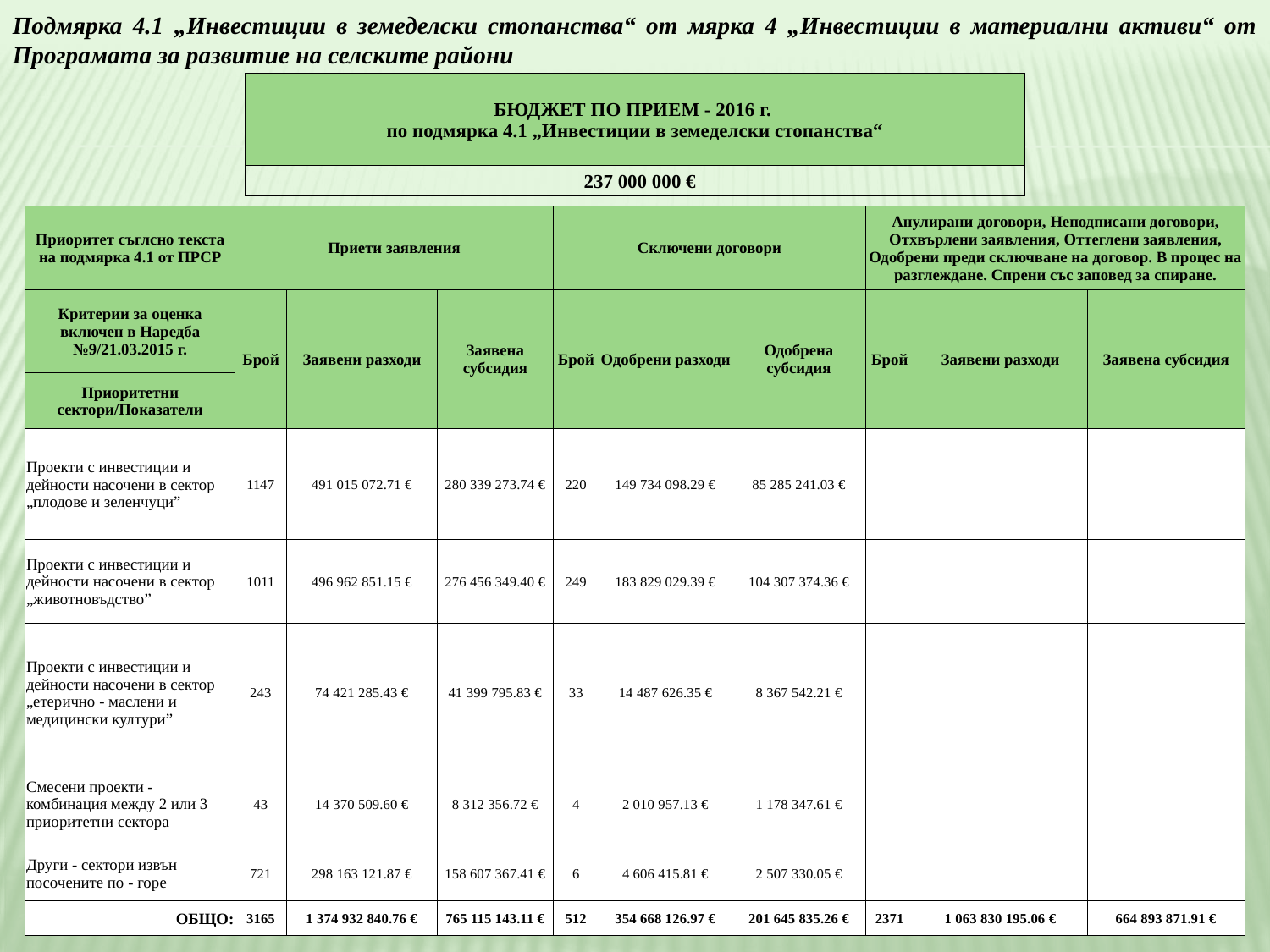

Подмярка 4.1 „Инвестиции в земеделски стопанства“ от мярка 4 „Инвестиции в материални активи“ от Програмата за развитие на селските райони
| БЮДЖЕТ ПО ПРИЕМ - 2016 г. по подмярка 4.1 „Инвестиции в земеделски стопанства“ |
| --- |
| 237 000 000 € |
| Приоритет съглсно текста на подмярка 4.1 от ПРСР | Приети заявления |  |  | Сключени договори |  |  | Анулирани договори, Неподписани договори, Отхвърлени заявления, Оттеглени заявления, Одобрени преди сключване на договор. В процес на разглеждане. Спрени със заповед за спиране. |  |  |
| --- | --- | --- | --- | --- | --- | --- | --- | --- | --- |
| Критерии за оценка включен в Наредба №9/21.03.2015 г. | Брой | Заявени разходи | Заявена субсидия | Брой | Одобрени разходи | Одобрена субсидия | Брой | Заявени разходи | Заявена субсидия |
| Приоритетни сектори/Показатели |  |  |  |  |  |  |  |  |  |
| Проекти с инвестиции и дейности насочени в сектор „плодове и зеленчуци” | 1147 | 491 015 072.71 € | 280 339 273.74 € | 220 | 149 734 098.29 € | 85 285 241.03 € |  |  |  |
| Проекти с инвестиции и дейности насочени в сектор „животновъдство” | 1011 | 496 962 851.15 € | 276 456 349.40 € | 249 | 183 829 029.39 € | 104 307 374.36 € |  |  |  |
| Проекти с инвестиции и дейности насочени в сектор „етерично - маслени и медицински култури” | 243 | 74 421 285.43 € | 41 399 795.83 € | 33 | 14 487 626.35 € | 8 367 542.21 € |  |  |  |
| Смесени проекти - комбинация между 2 или 3 приоритетни сектора | 43 | 14 370 509.60 € | 8 312 356.72 € | 4 | 2 010 957.13 € | 1 178 347.61 € |  |  |  |
| Други - сектори извън посочените по - горе | 721 | 298 163 121.87 € | 158 607 367.41 € | 6 | 4 606 415.81 € | 2 507 330.05 € |  |  |  |
| ОБЩО: | 3165 | 1 374 932 840.76 € | 765 115 143.11 € | 512 | 354 668 126.97 € | 201 645 835.26 € | 2371 | 1 063 830 195.06 € | 664 893 871.91 € |